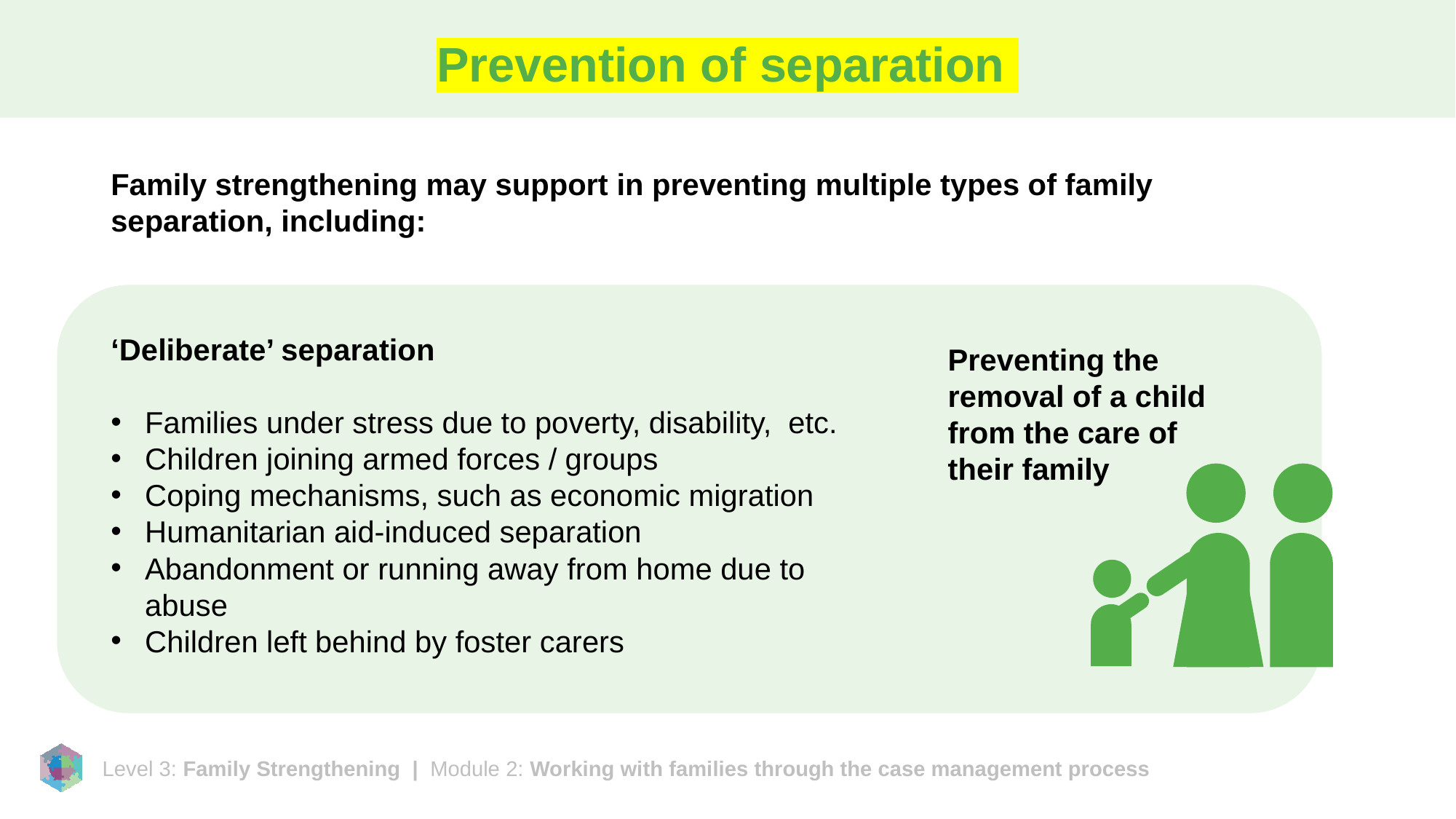

# Prevention of separation
Family strengthening may support in preventing multiple types of family separation, including:

‘Deliberate’ separation

Families under stress due to poverty, disability,  etc.
Children joining armed forces / groups
Coping mechanisms, such as economic migration
Humanitarian aid-induced separation
Abandonment or running away from home due to abuse
Children left behind by foster carers
Preventing the removal of a child from the care of their family